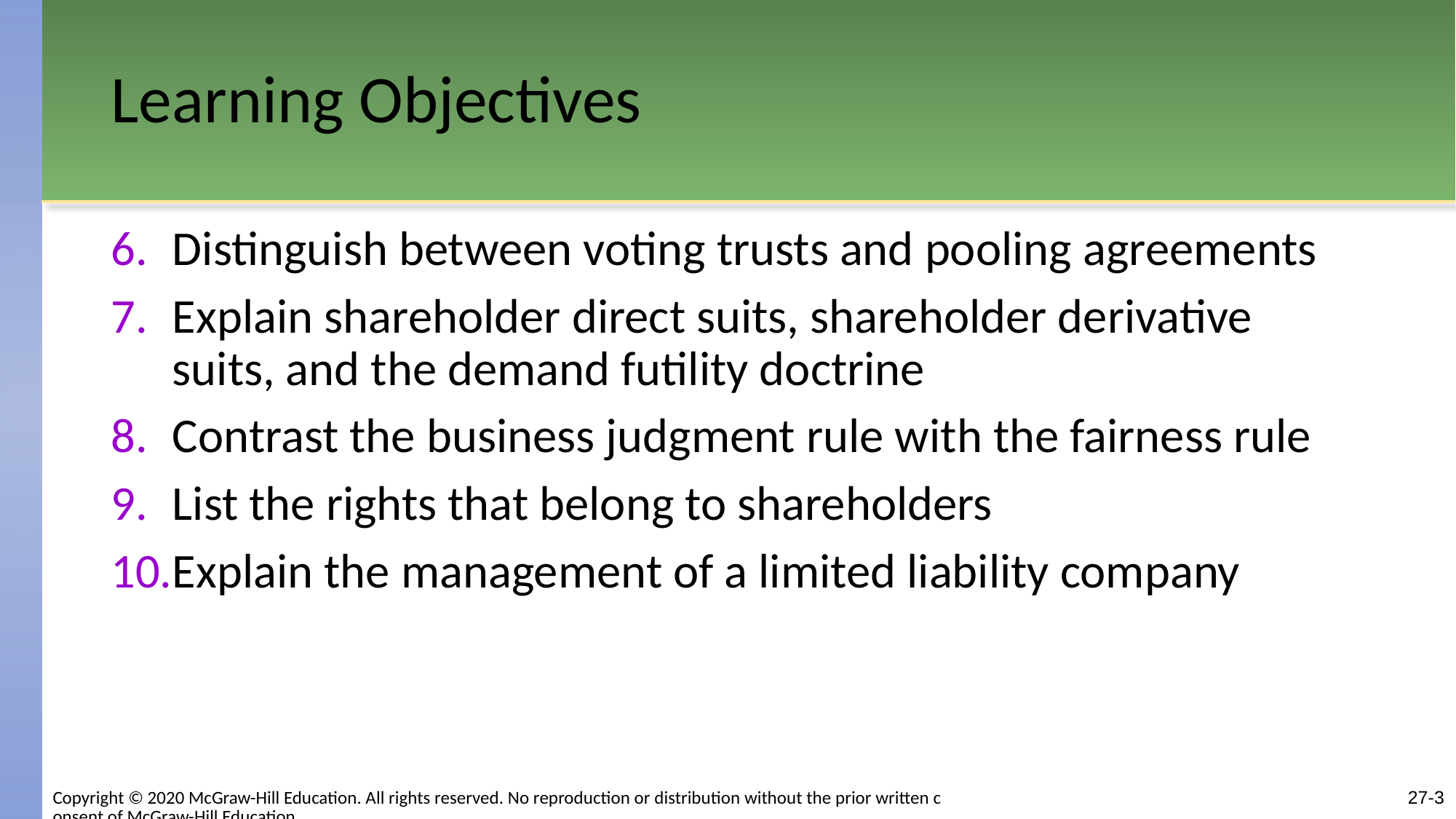

# Learning Objectives
Distinguish between voting trusts and pooling agreements
Explain shareholder direct suits, shareholder derivative suits, and the demand futility doctrine
Contrast the business judgment rule with the fairness rule
List the rights that belong to shareholders
Explain the management of a limited liability company
27-3
Copyright © 2020 McGraw-Hill Education. All rights reserved. No reproduction or distribution without the prior written consent of McGraw-Hill Education.